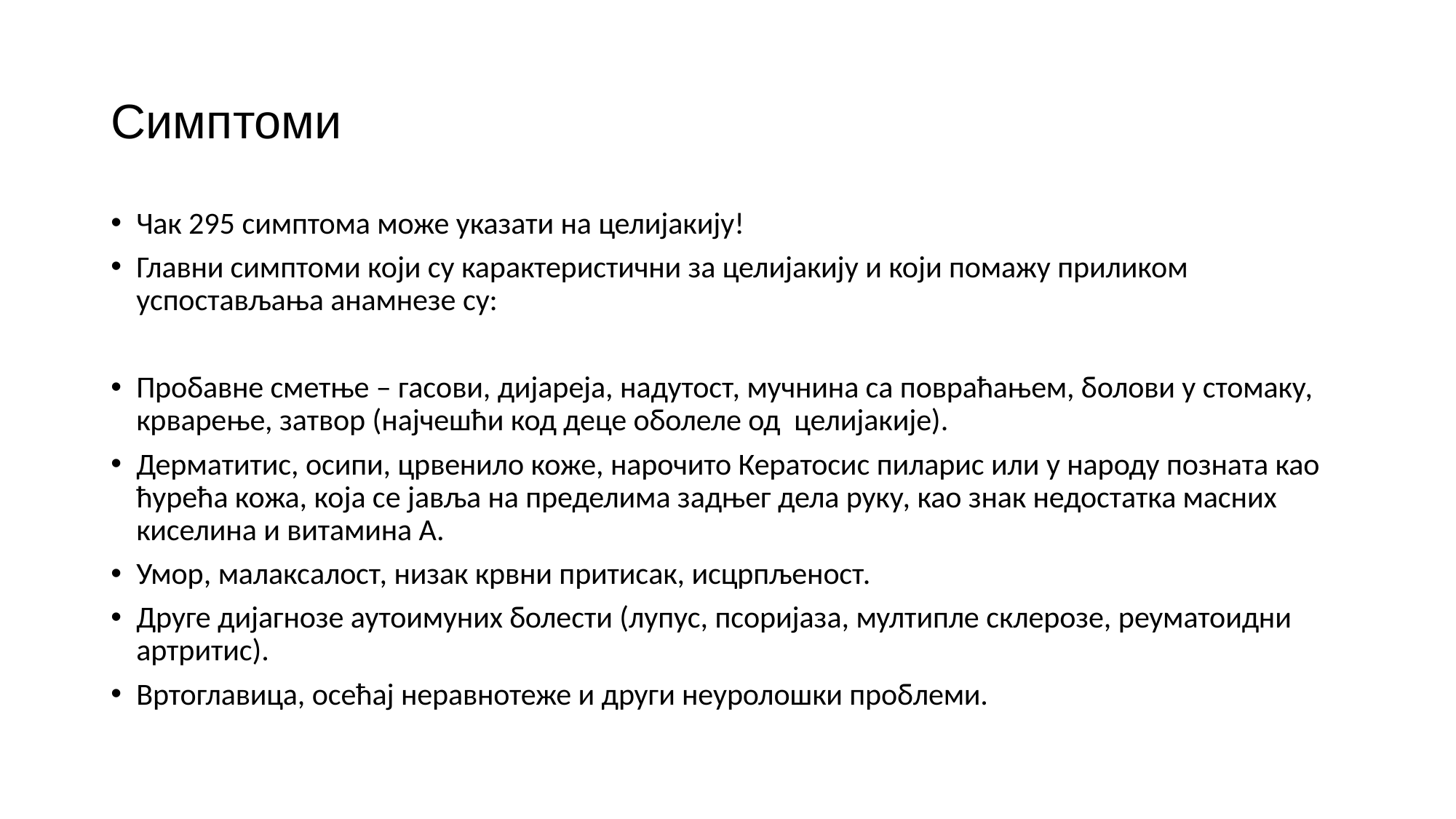

# Симптоми
Чак 295 симптома може указати на целијакију!
Главни симптоми који су карактеристични за целијакију и који помажу приликом успостављања анамнезе су:

Пробавне сметње – гасови, дијареја, надутост, мучнина са повраћањем, болови у стомаку, крварење, затвор (најчешћи код деце оболеле од  целијакије).
Дерматитис, осипи, црвенило коже, нарочито Кератосис пиларис или у народу позната као ћурећа кожа, која се јавља на пределима задњег дела руку, као знак недостатка масних киселина и витамина А.
Умор, малаксалост, низак крвни притисак, исцрпљеност.
Друге дијагнозе аутоимуних болести (лупус, псоријаза, мултипле склерозе, реуматоидни артритис).
Вртоглавица, осећај неравнотеже и други неуролошки проблеми.